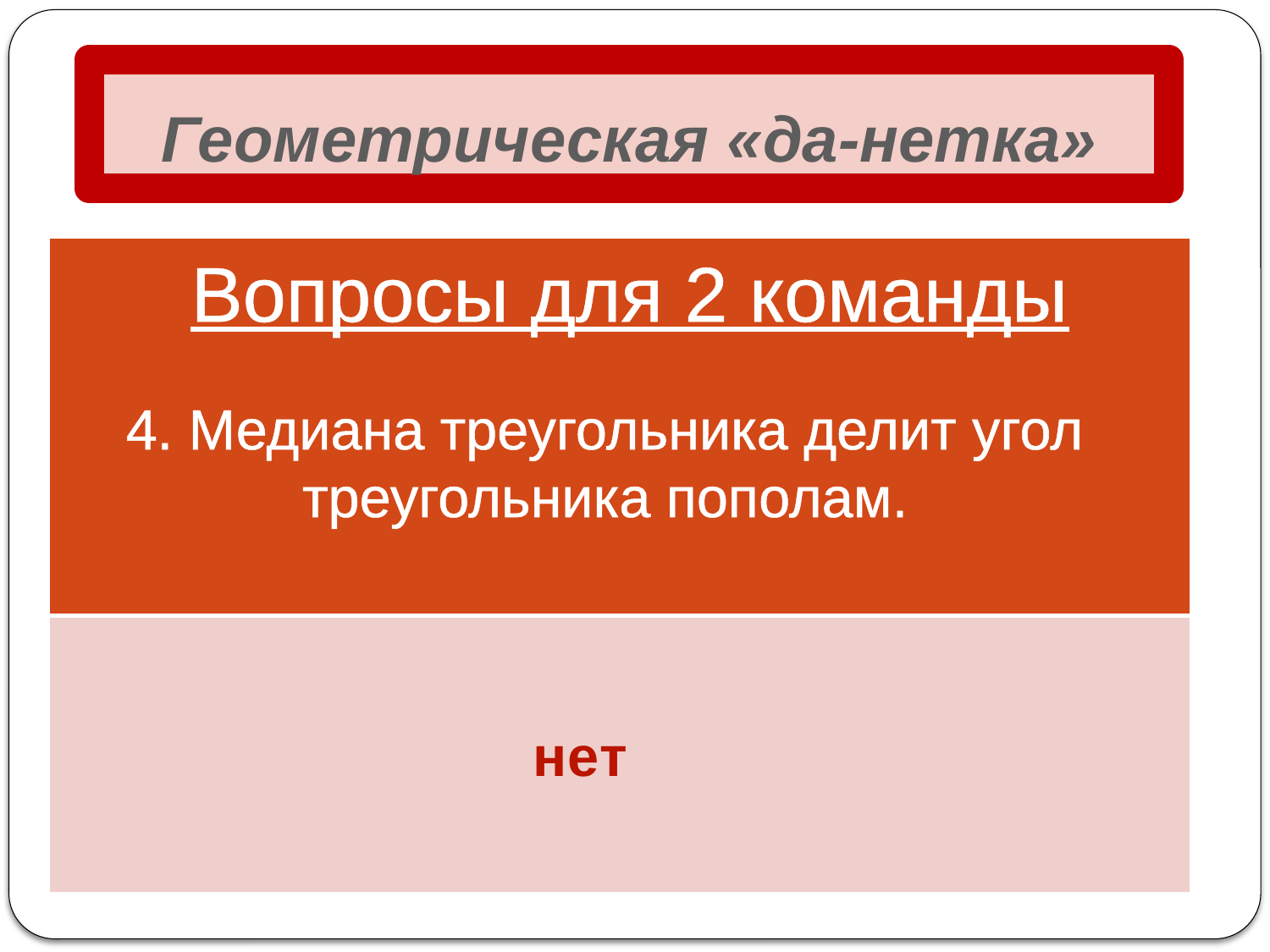

# Геометрическая «да-нетка»
Вопросы для 2 команды
|  |
| --- |
|  |
4. Медиана треугольника делит угол треугольника пополам.
нет